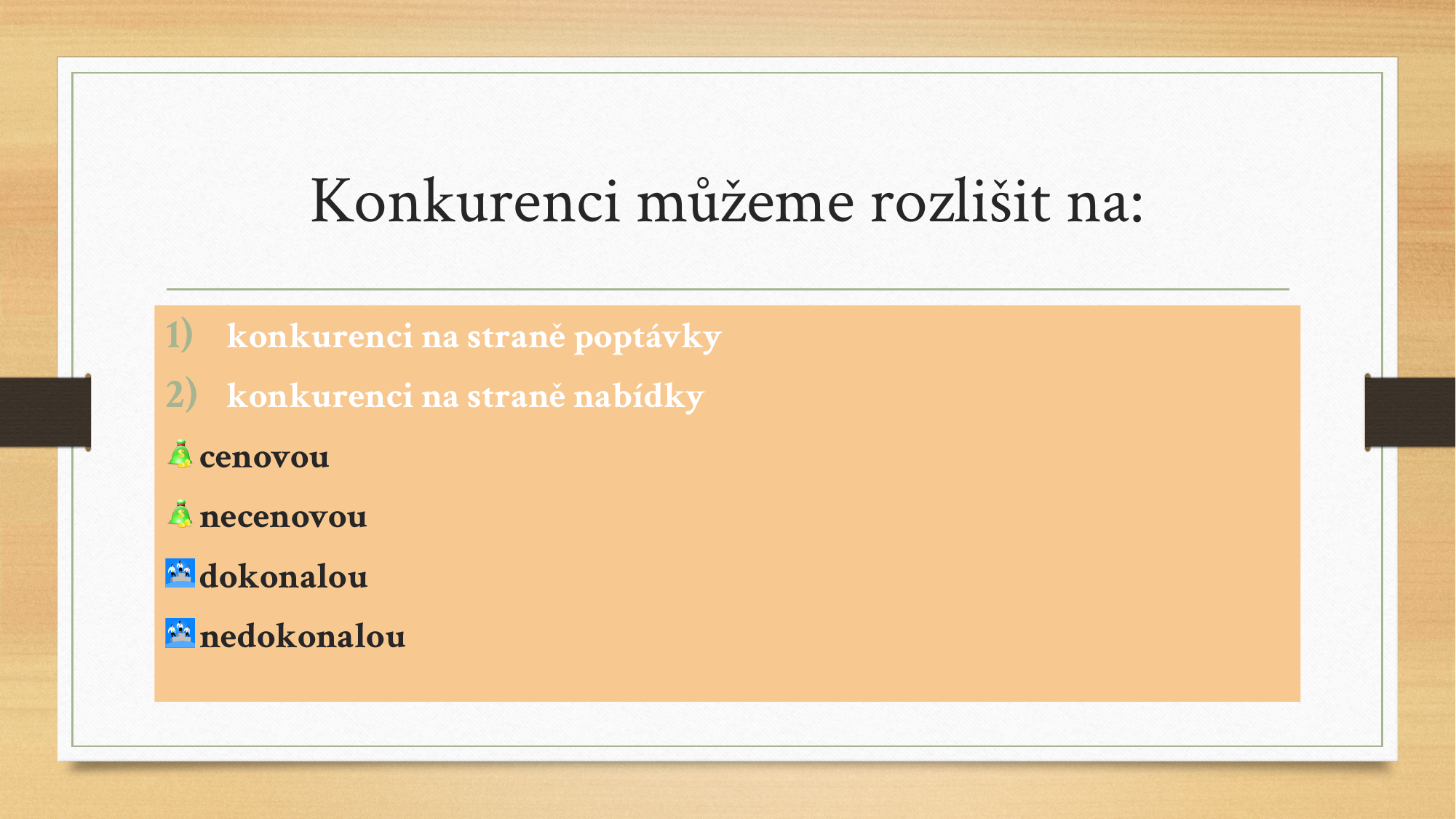

# Konkurenci můžeme rozlišit na:
konkurenci na straně poptávky
konkurenci na straně nabídky
cenovou
necenovou
dokonalou
nedokonalou